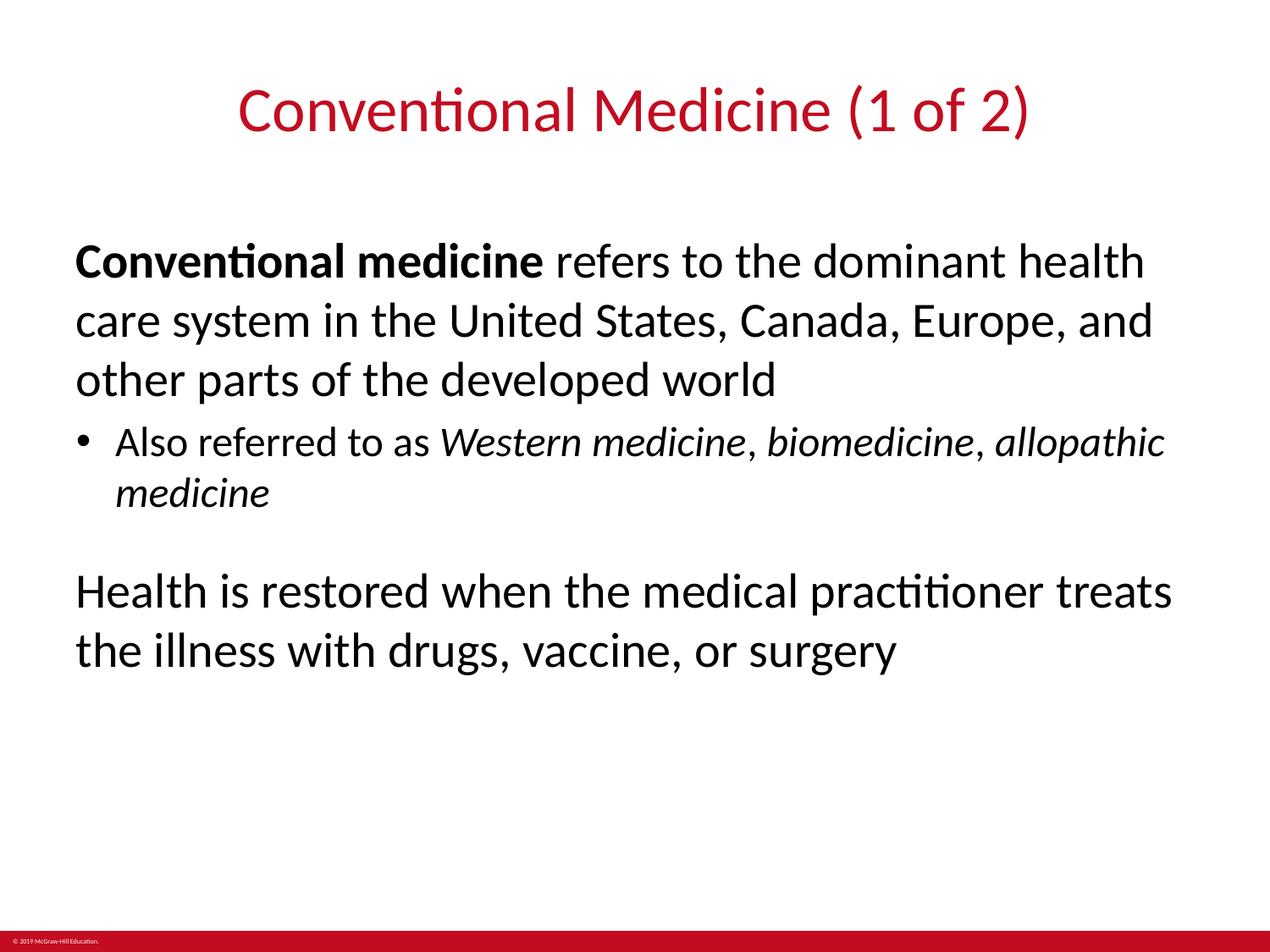

# Conventional Medicine (1 of 2)
Conventional medicine refers to the dominant health care system in the United States, Canada, Europe, and other parts of the developed world
Also referred to as Western medicine, biomedicine, allopathic medicine
Health is restored when the medical practitioner treats the illness with drugs, vaccine, or surgery